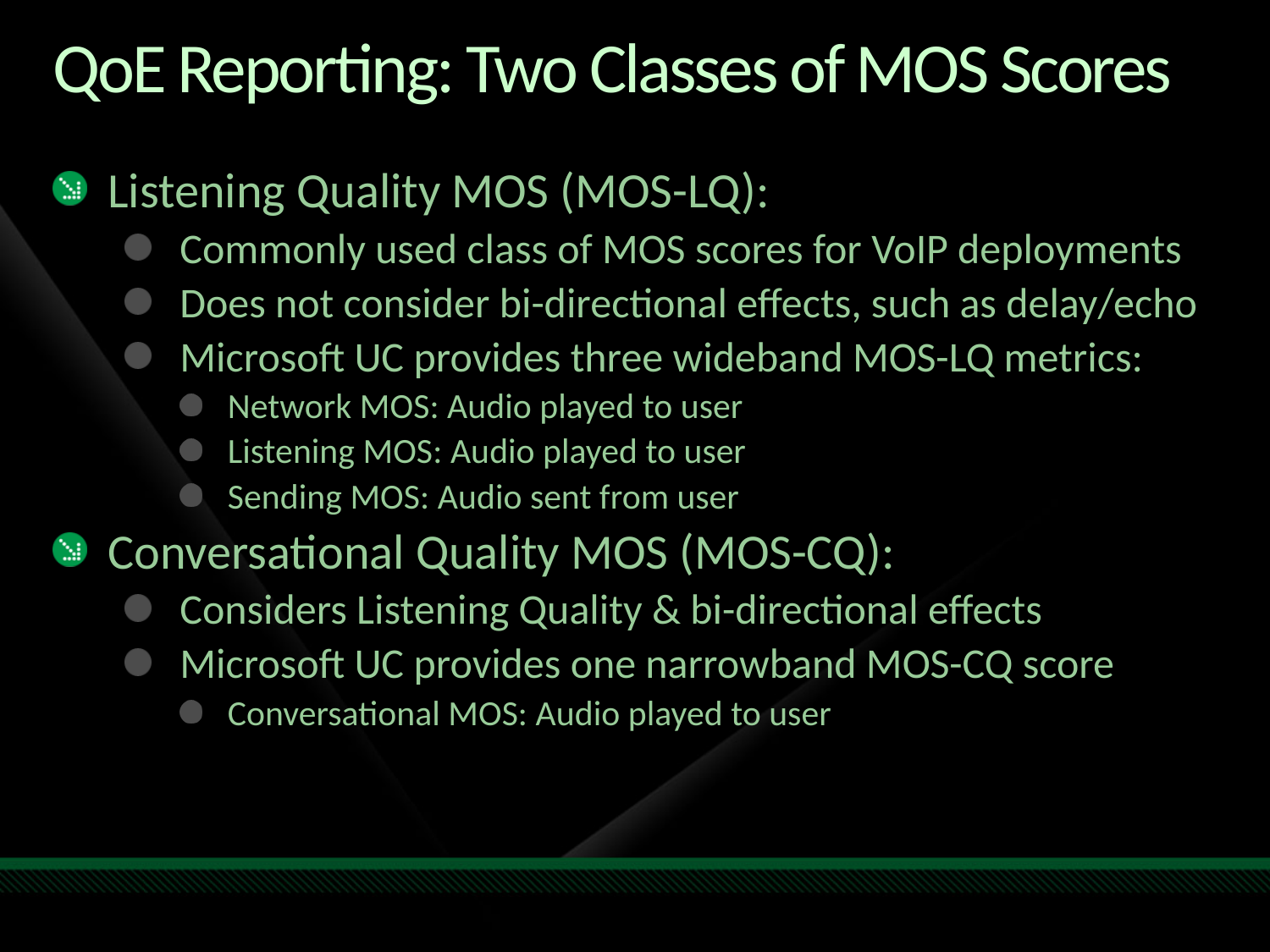

# QoE Reporting: Two Classes of MOS Scores
Listening Quality MOS (MOS-LQ):
Commonly used class of MOS scores for VoIP deployments
Does not consider bi-directional effects, such as delay/echo
Microsoft UC provides three wideband MOS-LQ metrics:
Network MOS: Audio played to user
Listening MOS: Audio played to user
Sending MOS: Audio sent from user
Conversational Quality MOS (MOS-CQ):
Considers Listening Quality & bi-directional effects
Microsoft UC provides one narrowband MOS-CQ score
Conversational MOS: Audio played to user